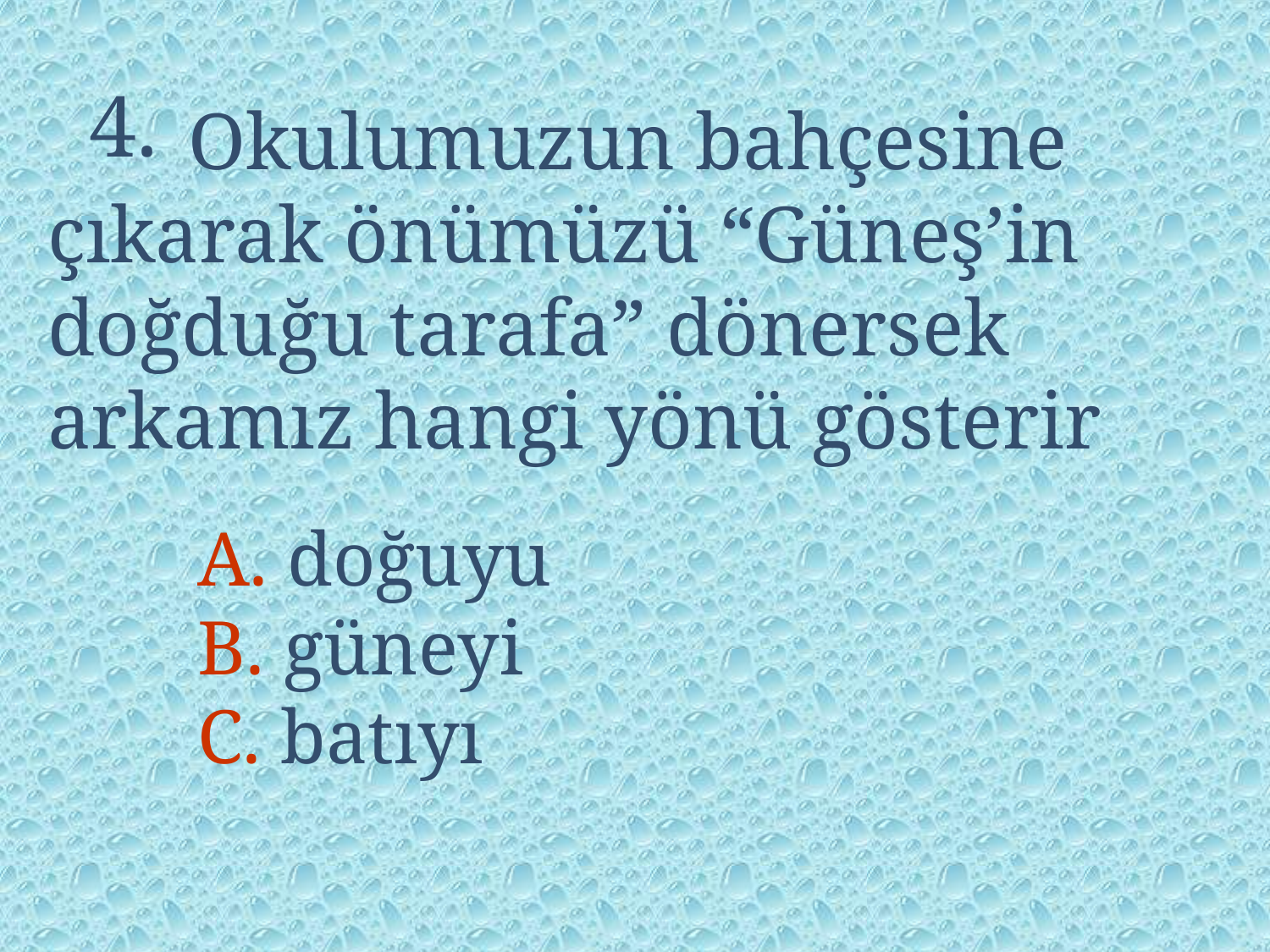

4.
       Okulumuzun bahçesine çıkarak önümüzü “Güneş’in doğduğu tarafa” dönersek arkamız hangi yönü gösterir
A. doğuyu
B. güneyi
C. batıyı